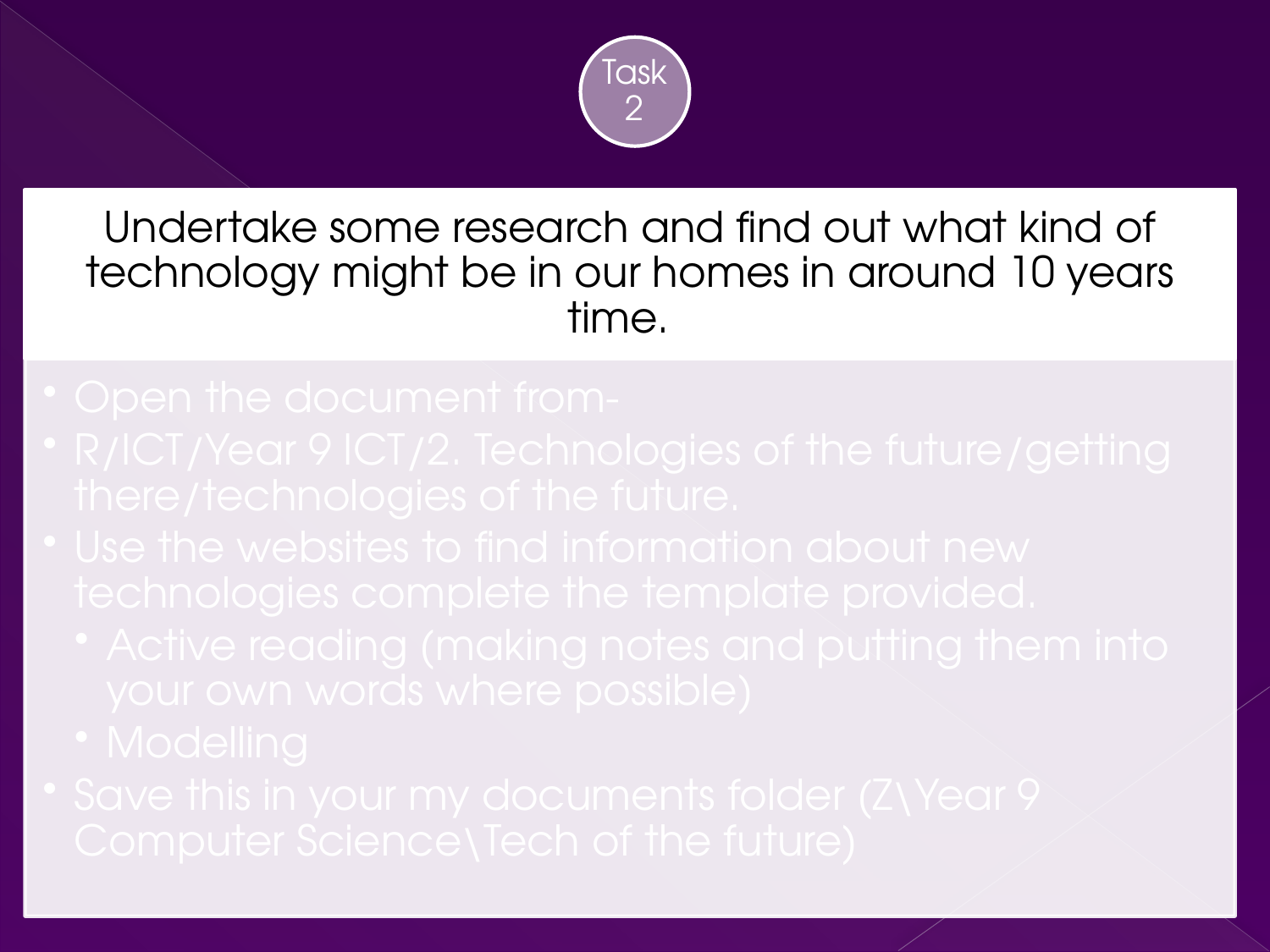

Task 2
Undertake some research and find out what kind of technology might be in our homes in around 10 years time.
Open the document from-
R/ICT/Year 9 ICT/2. Technologies of the future/getting there/technologies of the future.
Use the websites to find information about new technologies complete the template provided.
Active reading (making notes and putting them into your own words where possible)
Modelling
Save this in your my documents folder (Z\Year 9 Computer Science\Tech of the future)